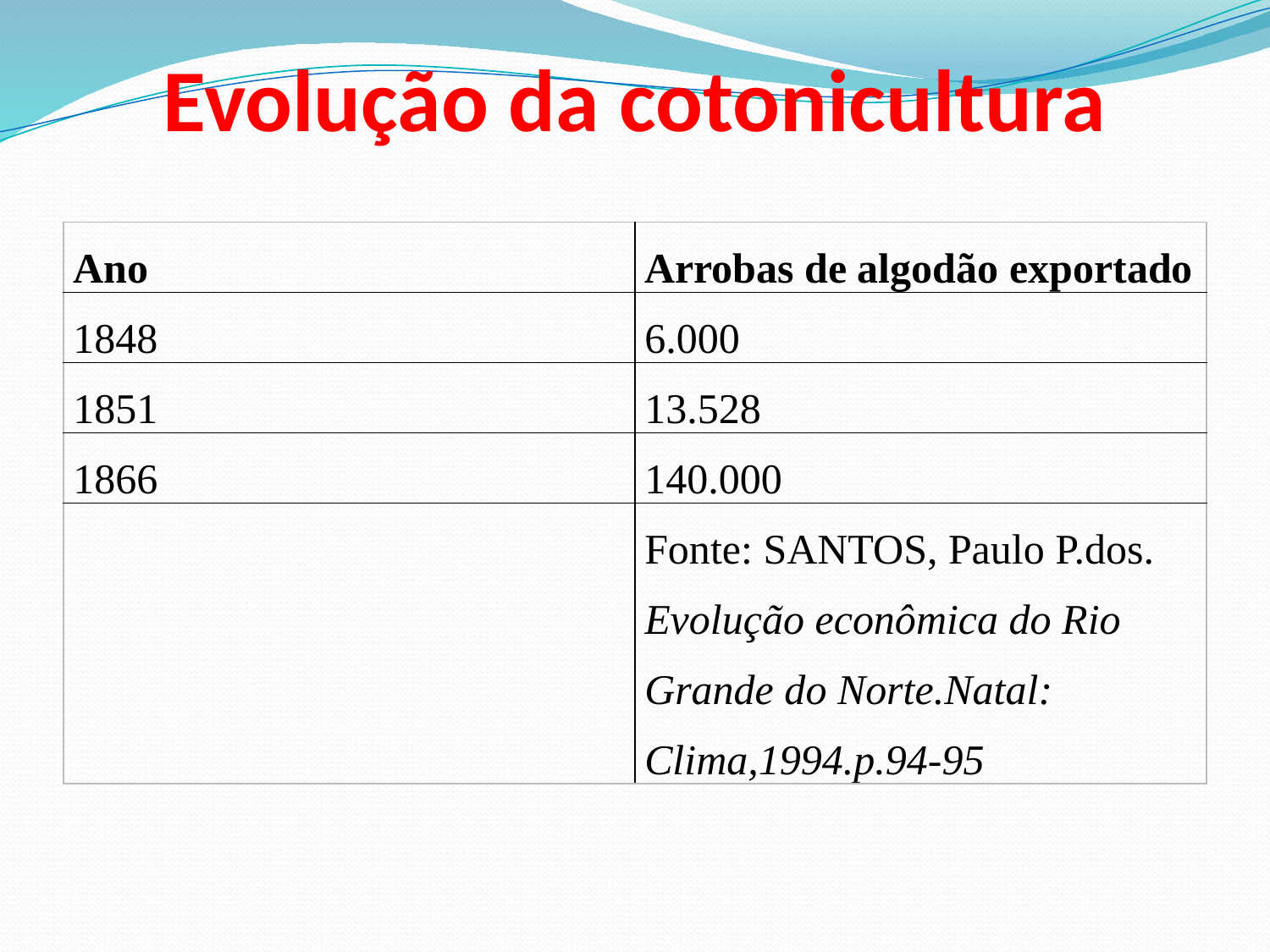

# Evolução da cotonicultura
| Ano | Arrobas de algodão exportado |
| --- | --- |
| 1848 | 6.000 |
| 1851 | 13.528 |
| 1866 | 140.000 |
|  | Fonte: SANTOS, Paulo P.dos. Evolução econômica do Rio Grande do Norte.Natal: Clima,1994.p.94-95 |